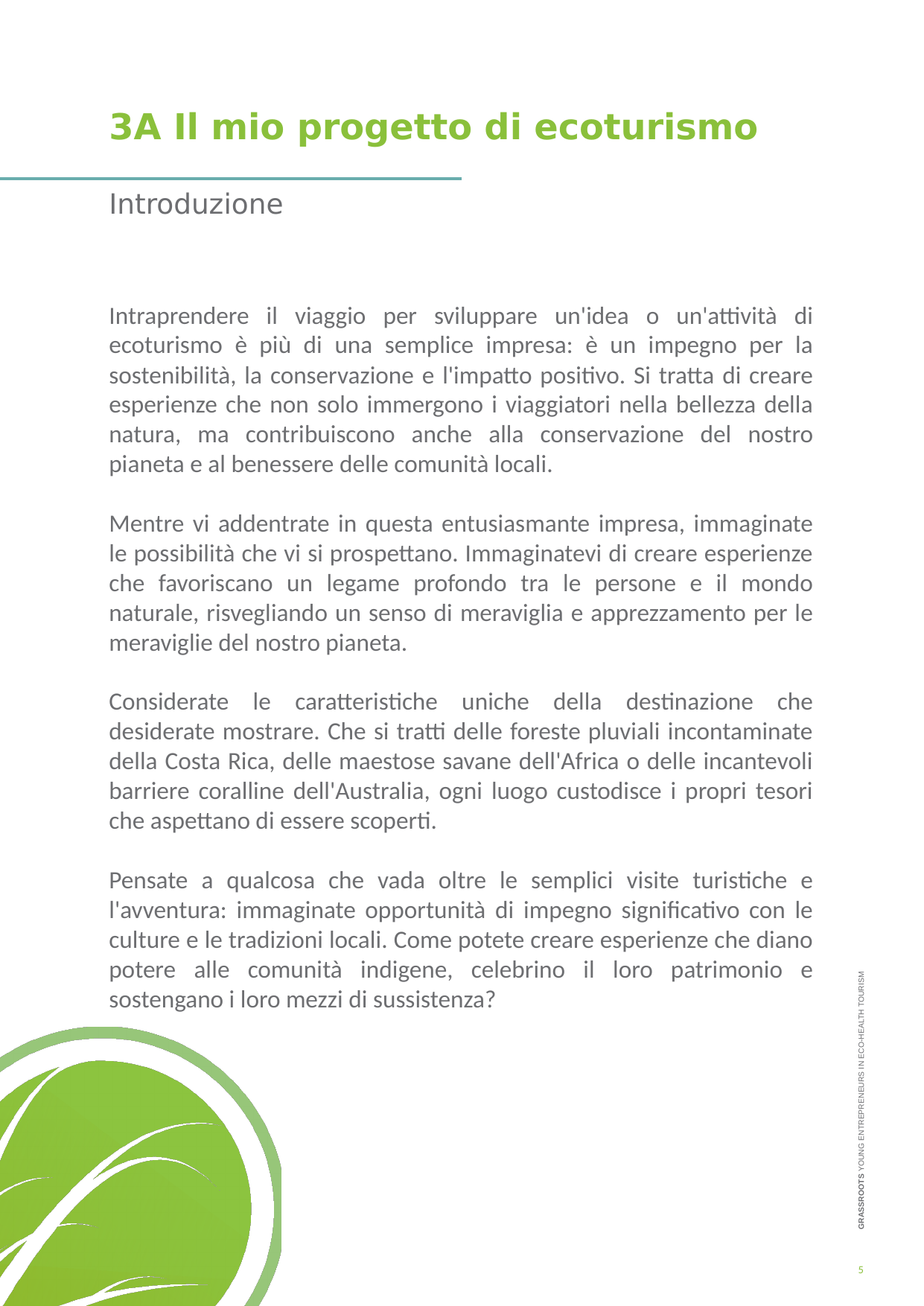

3A Il mio progetto di ecoturismo
Introduzione
Intraprendere il viaggio per sviluppare un'idea o un'attività di ecoturismo è più di una semplice impresa: è un impegno per la sostenibilità, la conservazione e l'impatto positivo. Si tratta di creare esperienze che non solo immergono i viaggiatori nella bellezza della natura, ma contribuiscono anche alla conservazione del nostro pianeta e al benessere delle comunità locali.
Mentre vi addentrate in questa entusiasmante impresa, immaginate le possibilità che vi si prospettano. Immaginatevi di creare esperienze che favoriscano un legame profondo tra le persone e il mondo naturale, risvegliando un senso di meraviglia e apprezzamento per le meraviglie del nostro pianeta.
Considerate le caratteristiche uniche della destinazione che desiderate mostrare. Che si tratti delle foreste pluviali incontaminate della Costa Rica, delle maestose savane dell'Africa o delle incantevoli barriere coralline dell'Australia, ogni luogo custodisce i propri tesori che aspettano di essere scoperti.
Pensate a qualcosa che vada oltre le semplici visite turistiche e l'avventura: immaginate opportunità di impegno significativo con le culture e le tradizioni locali. Come potete creare esperienze che diano potere alle comunità indigene, celebrino il loro patrimonio e sostengano i loro mezzi di sussistenza?

5